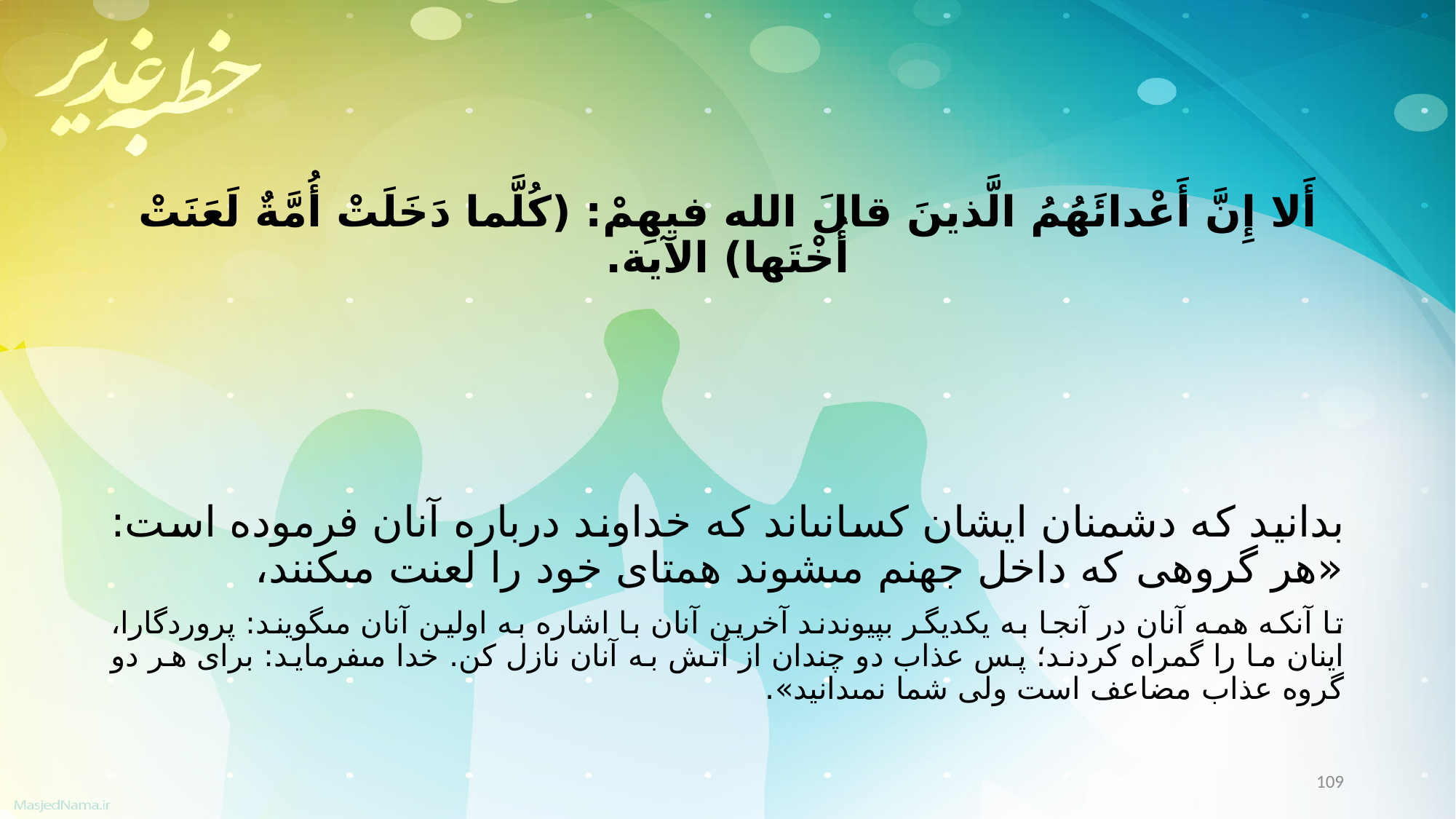

أَلا إِنَّ أَعْدائَهُمُ الَّذینَ قالَ الله فیهِمْ: (کُلَّما دَخَلَتْ أُمَّةٌ لَعَنَتْ أُخْتَها) الآیة.
بدانید که دشمنان ایشان کسانى‏اند که خداوند درباره آنان فرموده است: «هر گروهى که داخل جهنم مى‏شوند همتاى خود را لعنت مى‏کنند،
تا آنکه همه آنان در آنجا به یکدیگر بپیوندند آخرین آنان با اشاره به اولین آنان مى‏گویند: پروردگارا، اینان ما را گمراه کردند؛ پس عذاب دو چندان از آتش به آنان نازل کن. خدا مى‏فرماید: براى هر دو گروه عذاب مضاعف است ولى شما نمى‏دانید».
109